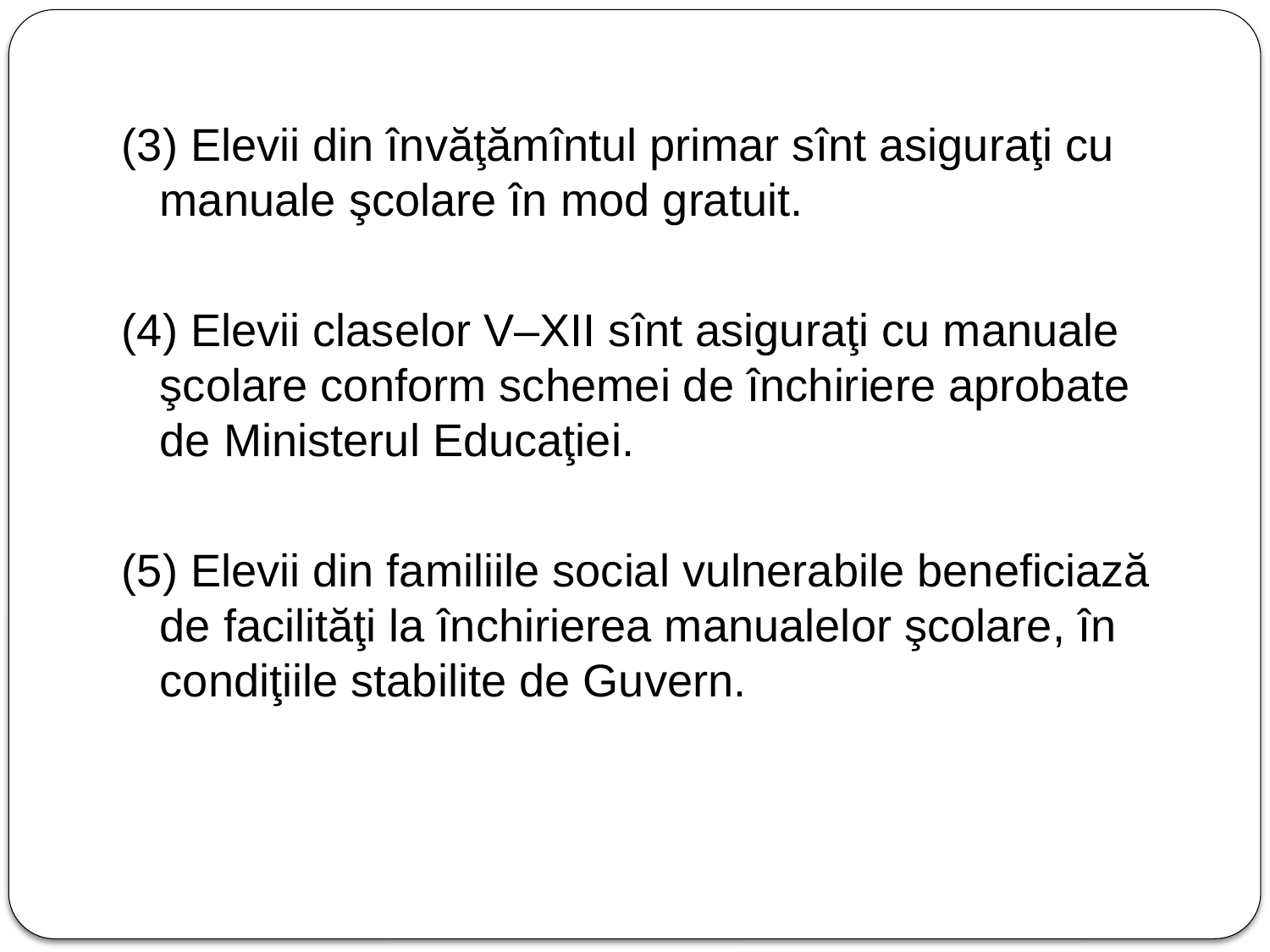

(3) Elevii din învăţămîntul primar sînt asiguraţi cu manuale şcolare în mod gratuit.

(4) Elevii claselor V–XII sînt asiguraţi cu manuale şcolare conform schemei de închiriere aprobate de Ministerul Educaţiei.

(5) Elevii din familiile social vulnerabile beneficiază de facilităţi la închirierea manualelor şcolare, în condiţiile stabilite de Guvern.